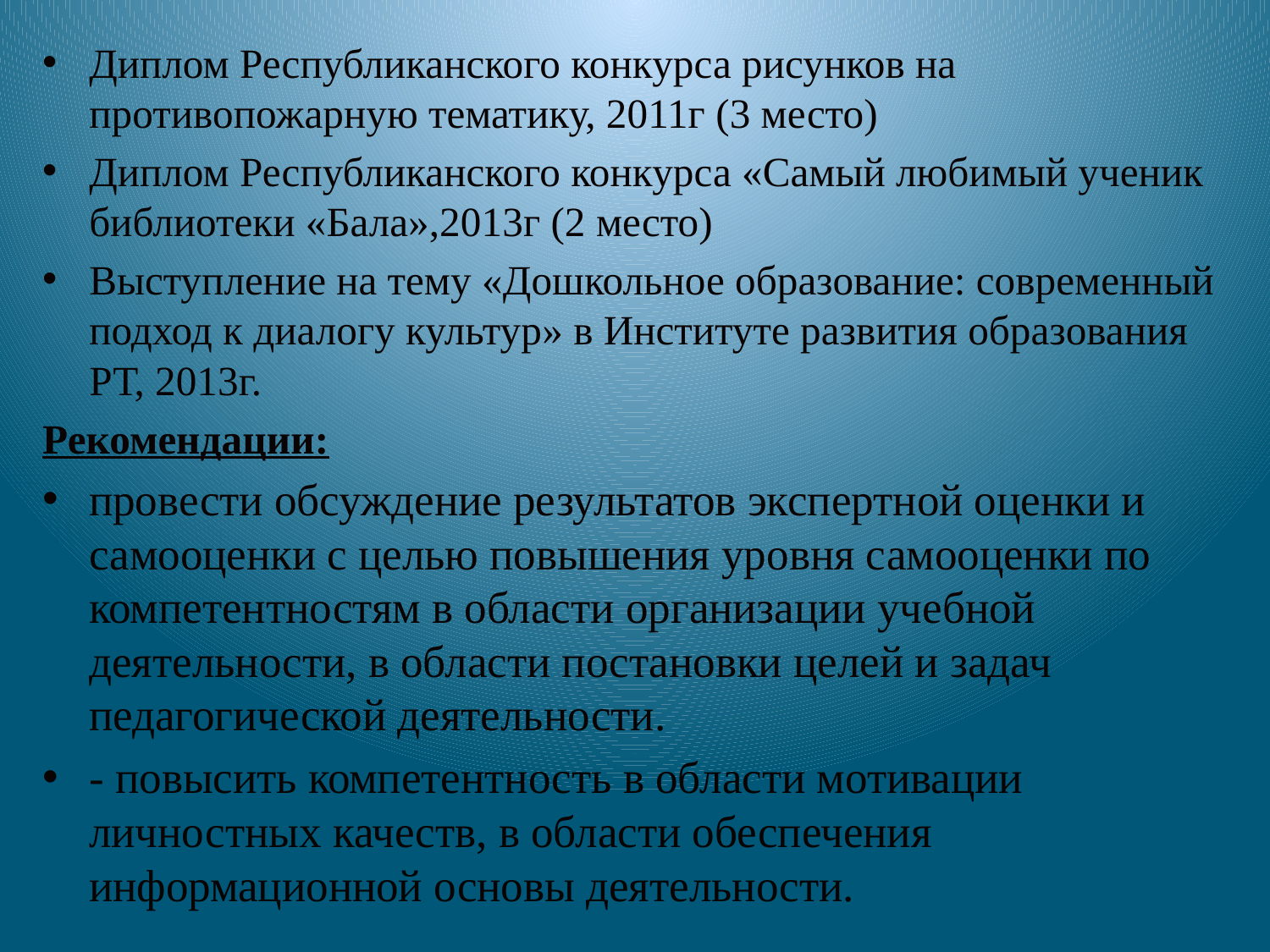

Диплом Республиканского конкурса рисунков на противопожарную тематику, 2011г (3 место)
Диплом Республиканского конкурса «Самый любимый ученик библиотеки «Бала»,2013г (2 место)
Выступление на тему «Дошкольное образование: современный подход к диалогу культур» в Институте развития образования РТ, 2013г.
Рекомендации:
провести обсуждение результатов экспертной оценки и самооценки с целью повышения уровня самооценки по компетентностям в области организации учебной деятельности, в области постановки целей и задач педагогической деятельности.
- повысить компетентность в области мотивации личностных качеств, в области обеспечения информационной основы деятельности.